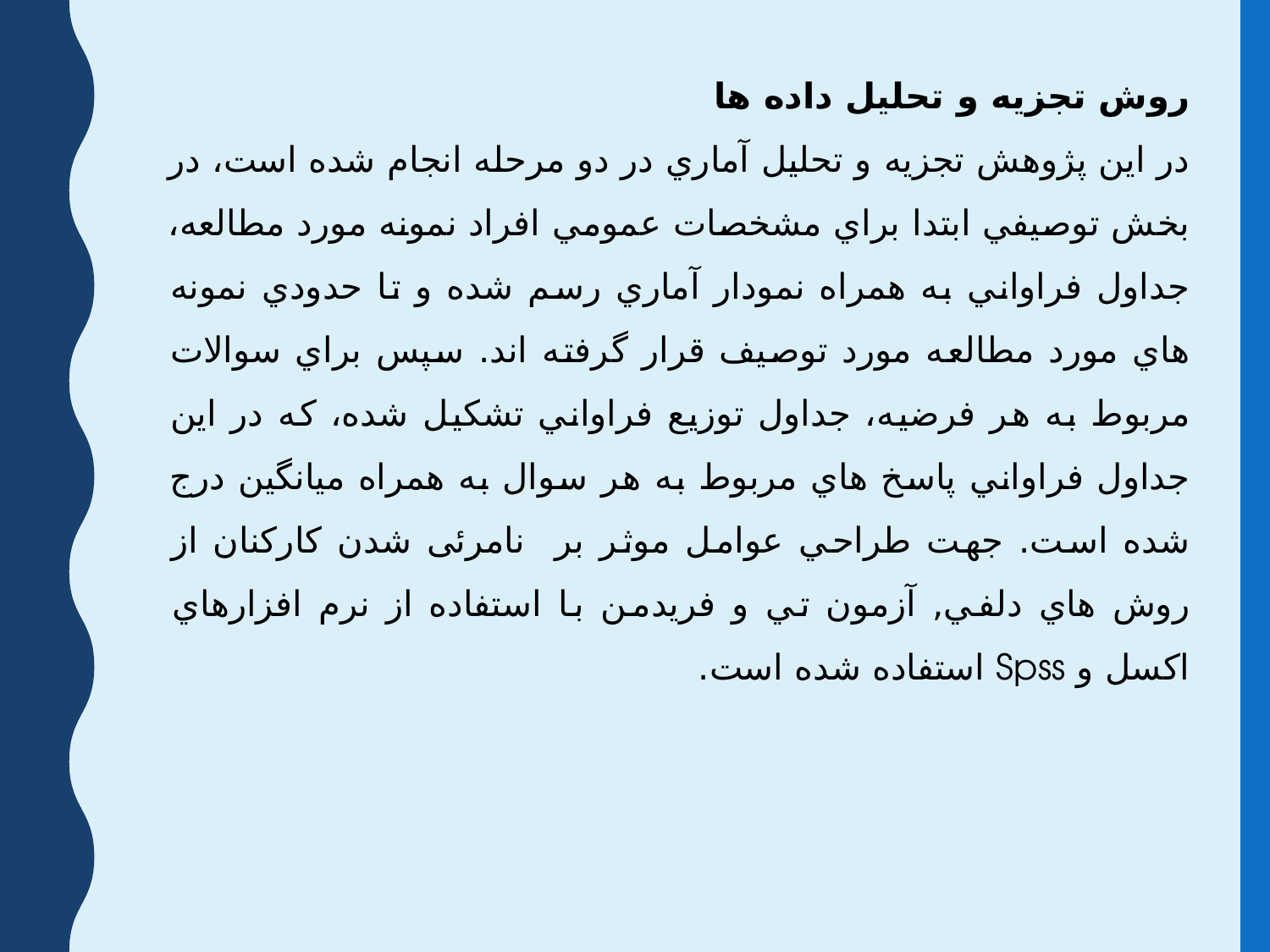

روش تجزيه و تحليل داده ها
در اين پژوهش تجزيه و تحليل آماري در دو مرحله انجام شده است، در بخش توصيفي ابتدا براي مشخصات عمومي افراد نمونه مورد مطالعه، جداول فراواني به همراه نمودار آماري رسم شده و تا حدودي نمونه هاي مورد مطالعه مورد توصيف قرار گرفته اند. سپس براي سوالات مربوط به هر فرضيه، جداول توزيع فراواني تشکيل شده، که در اين جداول فراواني پاسخ هاي مربوط به هر سوال به همراه ميانگين درج شده است. جهت طراحي عوامل موثر بر  نامرئی شدن کارکنان از روش هاي دلفي, آزمون تي و فريدمن با استفاده از نرم افزارهاي اکسل و Spss استفاده شده است.